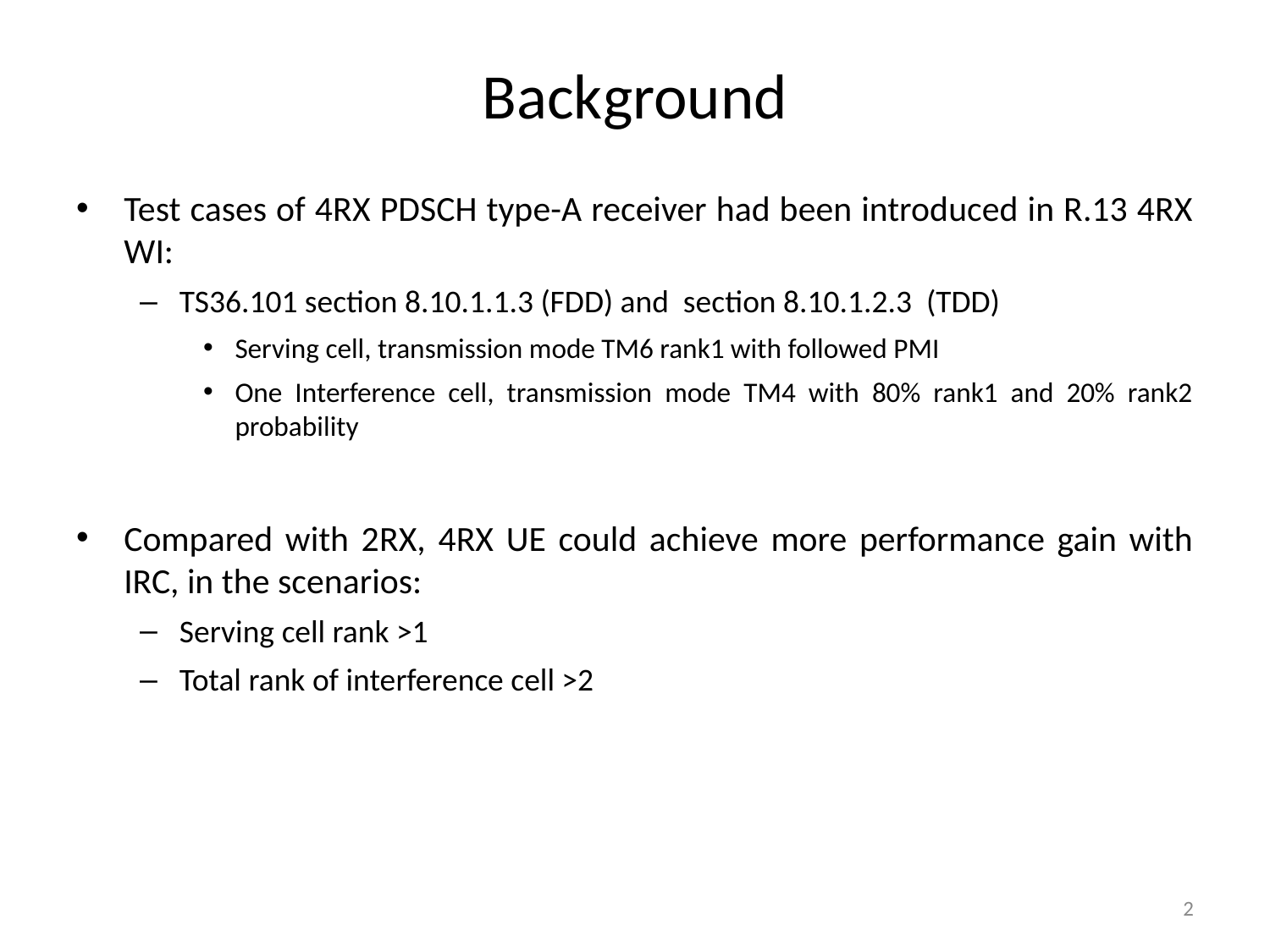

# Background
Test cases of 4RX PDSCH type-A receiver had been introduced in R.13 4RX WI:
TS36.101 section 8.10.1.1.3 (FDD) and  section 8.10.1.2.3  (TDD)
Serving cell, transmission mode TM6 rank1 with followed PMI
One Interference cell, transmission mode TM4 with 80% rank1 and 20% rank2 probability

Compared with 2RX, 4RX UE could achieve more performance gain with IRC, in the scenarios:
Serving cell rank >1
Total rank of interference cell >2

2